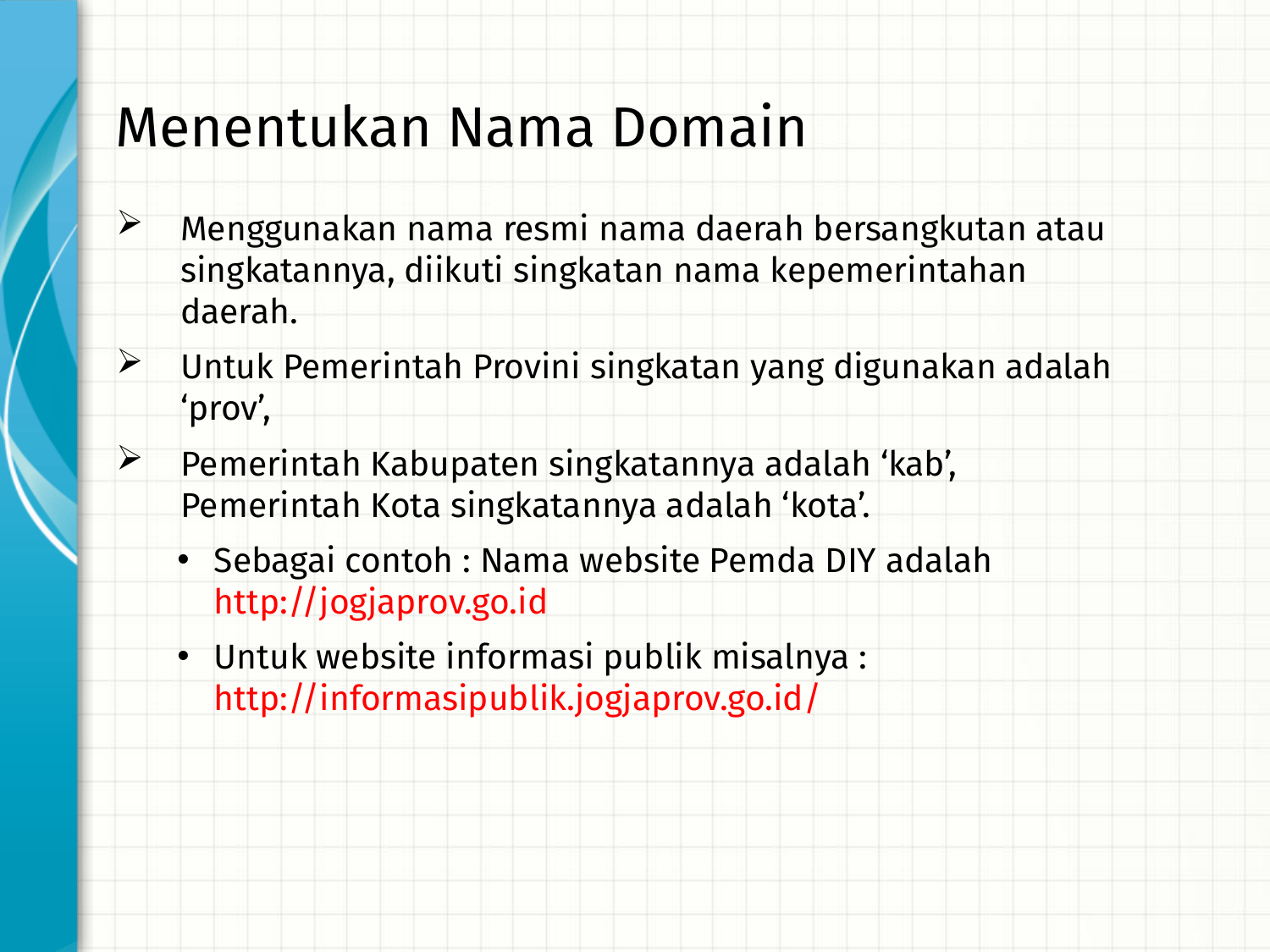

Menentukan Nama Domain
# Menggunakan nama resmi nama daerah bersangkutan atau singkatannya, diikuti singkatan nama kepemerintahan daerah.
Untuk Pemerintah Provini singkatan yang digunakan adalah ‘prov’,
Pemerintah Kabupaten singkatannya adalah ‘kab’, Pemerintah Kota singkatannya adalah ‘kota’.
Sebagai contoh : Nama website Pemda DIY adalah http://jogjaprov.go.id
Untuk website informasi publik misalnya : http://informasipublik.jogjaprov.go.id/